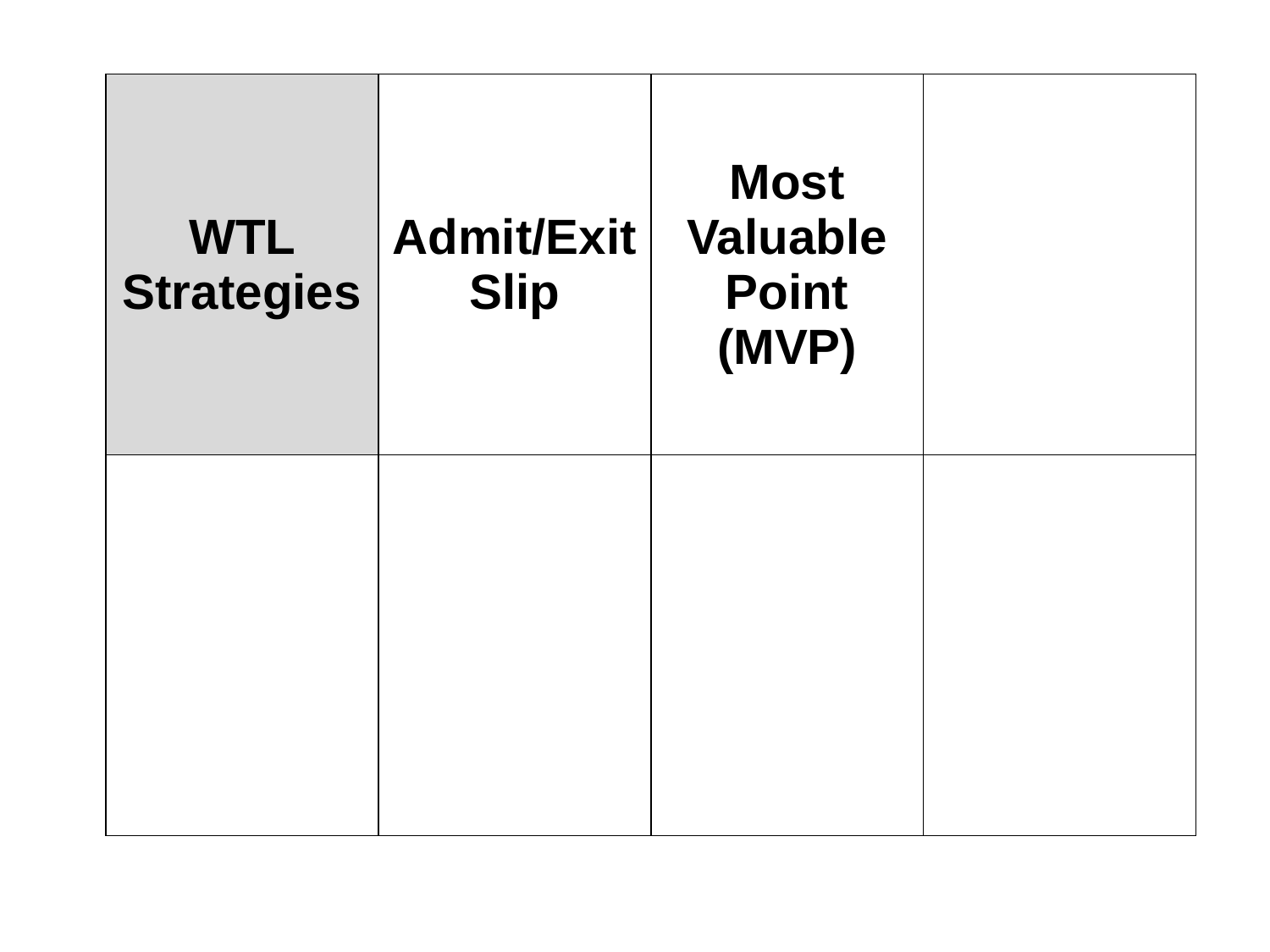

| WTL Strategies | Admit/Exit Slip | Most Valuable Point (MVP) |  |
| --- | --- | --- | --- |
|  |  |  |  |